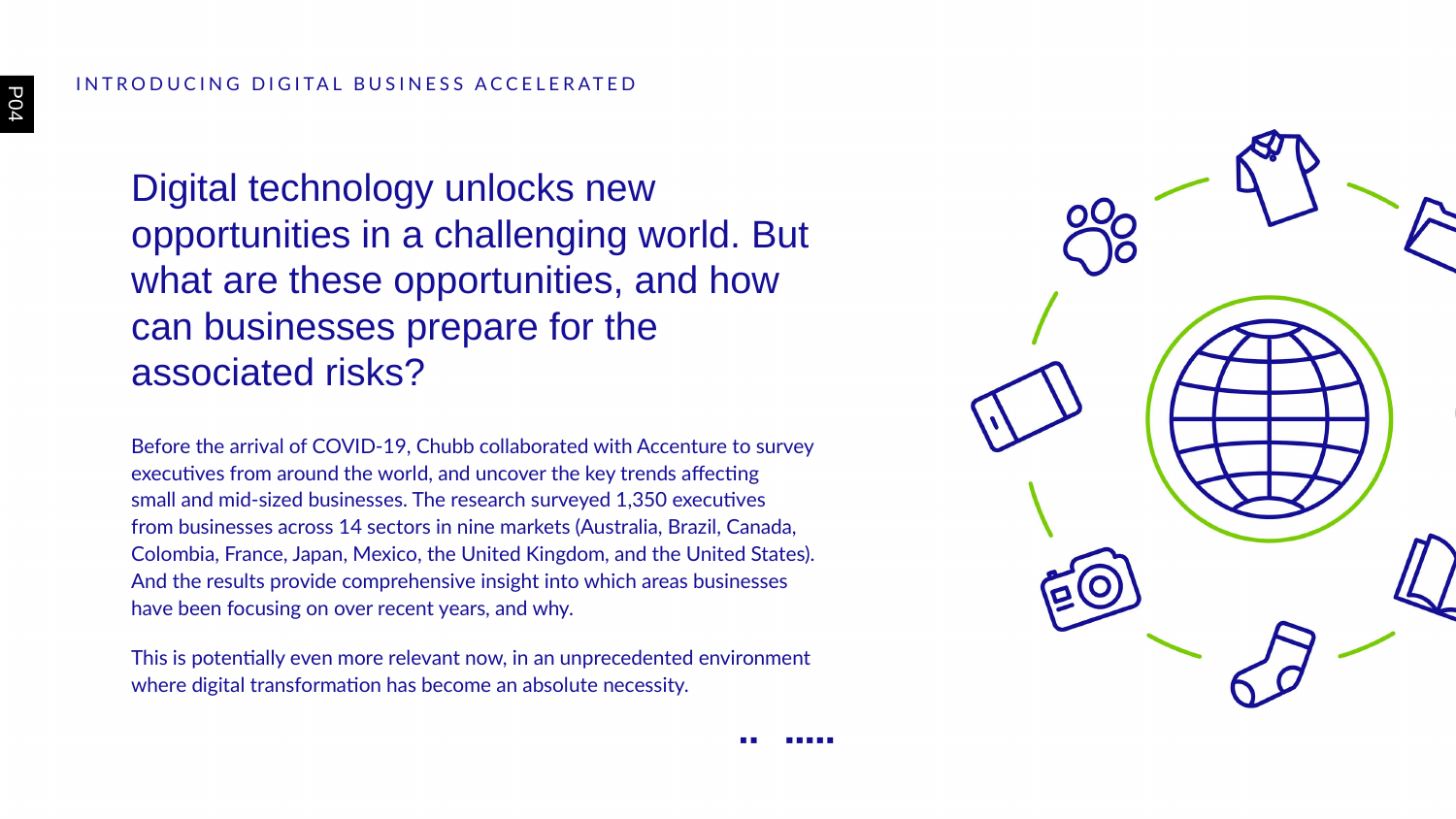

INTRODUCING DIGITAL BUSINESS ACCELERATED
P04
Digital technology unlocks new opportunities in a challenging world. But what are these opportunities, and how can businesses prepare for the associated risks?
Before the arrival of COVID-19, Chubb collaborated with Accenture to survey executives from around the world, and uncover the key trends affecting
small and mid-sized businesses. The research surveyed 1,350 executives
from businesses across 14 sectors in nine markets (Australia, Brazil, Canada, Colombia, France, Japan, Mexico, the United Kingdom, and the United States). And the results provide comprehensive insight into which areas businesses
have been focusing on over recent years, and why.
This is potentially even more relevant now, in an unprecedented environment where digital transformation has become an absolute necessity.